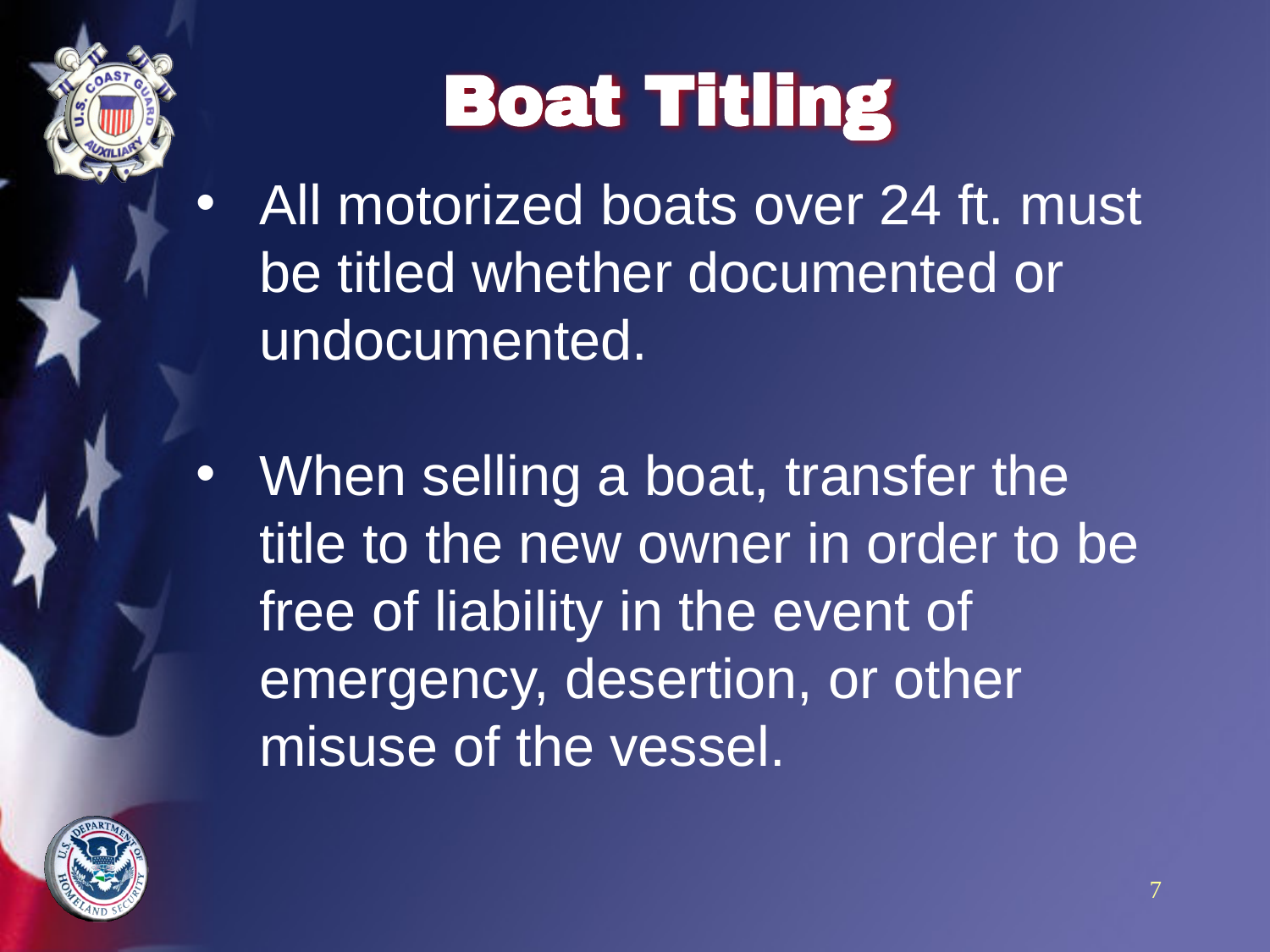

# Boat Titling
All motorized boats over 24 ft. must be titled whether documented or undocumented.

When selling a boat, transfer the title to the new owner in order to be free of liability in the event of emergency, desertion, or other misuse of the vessel.
7